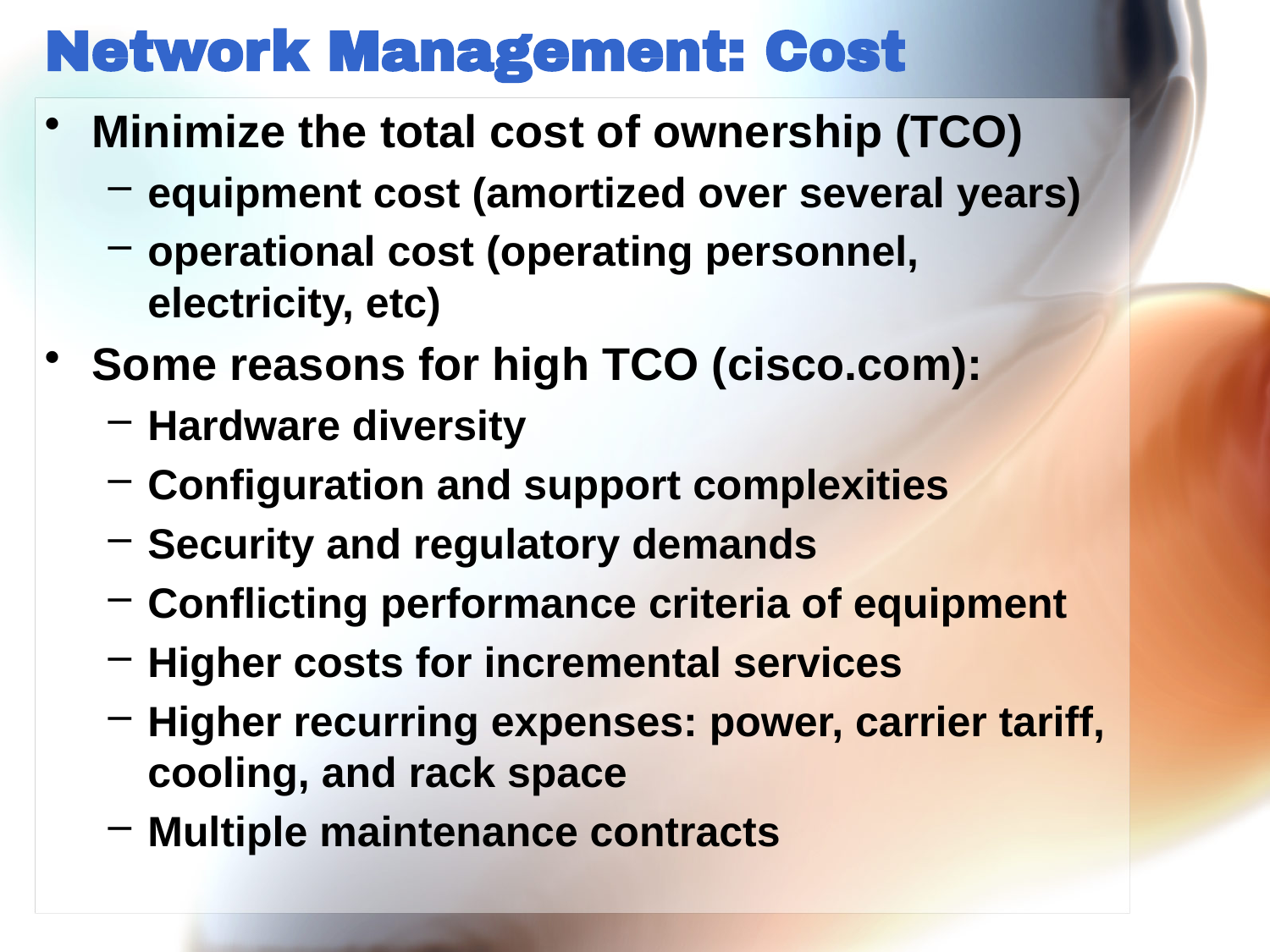

# Network Management: Cost
Minimize the total cost of ownership (TCO)
equipment cost (amortized over several years)
operational cost (operating personnel, electricity, etc)
Some reasons for high TCO (cisco.com):
Hardware diversity
Configuration and support complexities
Security and regulatory demands
Conflicting performance criteria of equipment
Higher costs for incremental services
Higher recurring expenses: power, carrier tariff, cooling, and rack space
Multiple maintenance contracts